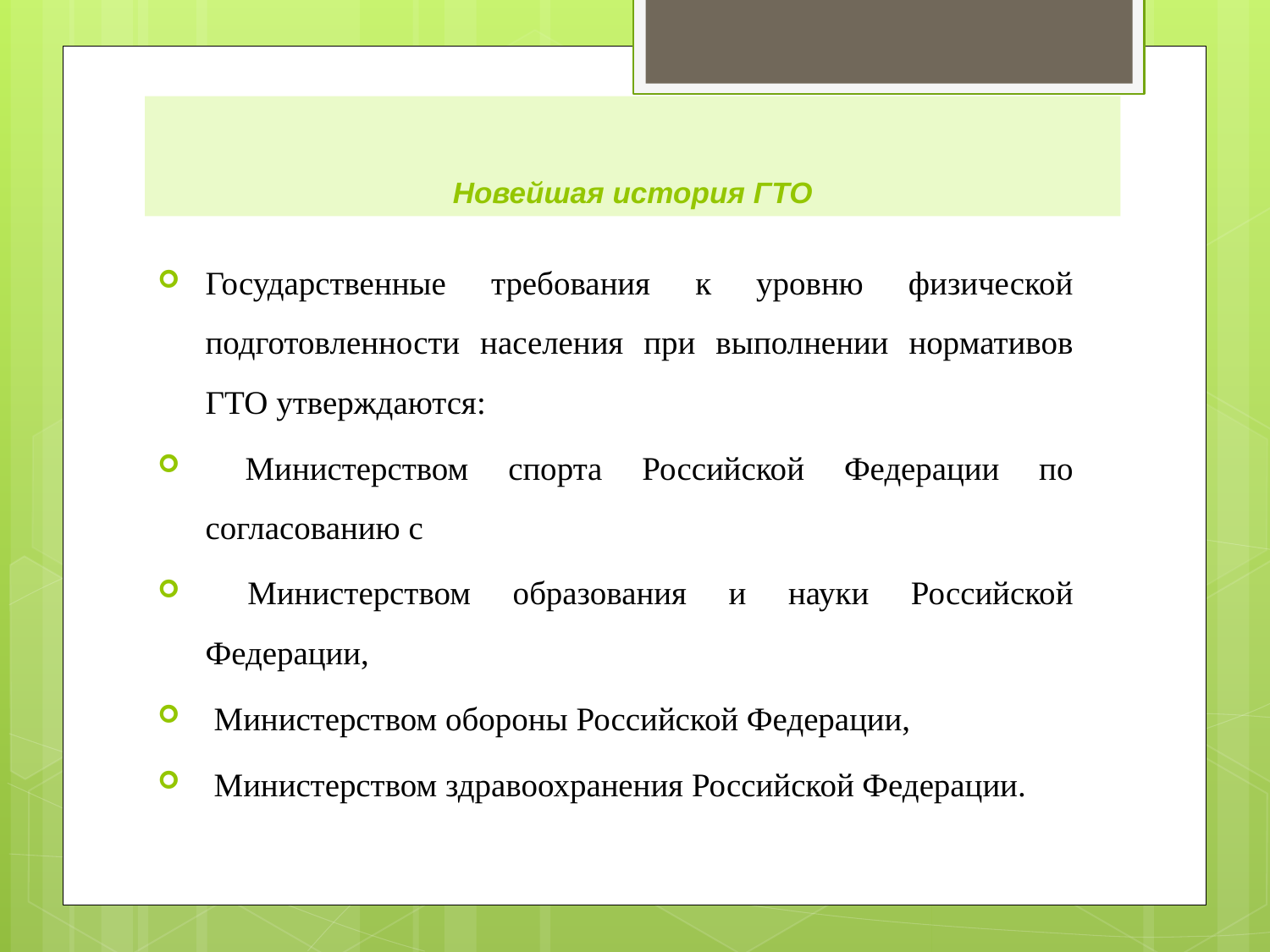

# Новейшая история ГТО
Государственные требования к уровню физической подготовленности населения при выполнении нормативов ГТО утверждаются:
 Министерством спорта Российской Федерации по согласованию с
 Министерством образования и науки Российской Федерации,
 Министерством обороны Российской Федерации,
 Министерством здравоохранения Российской Федерации.